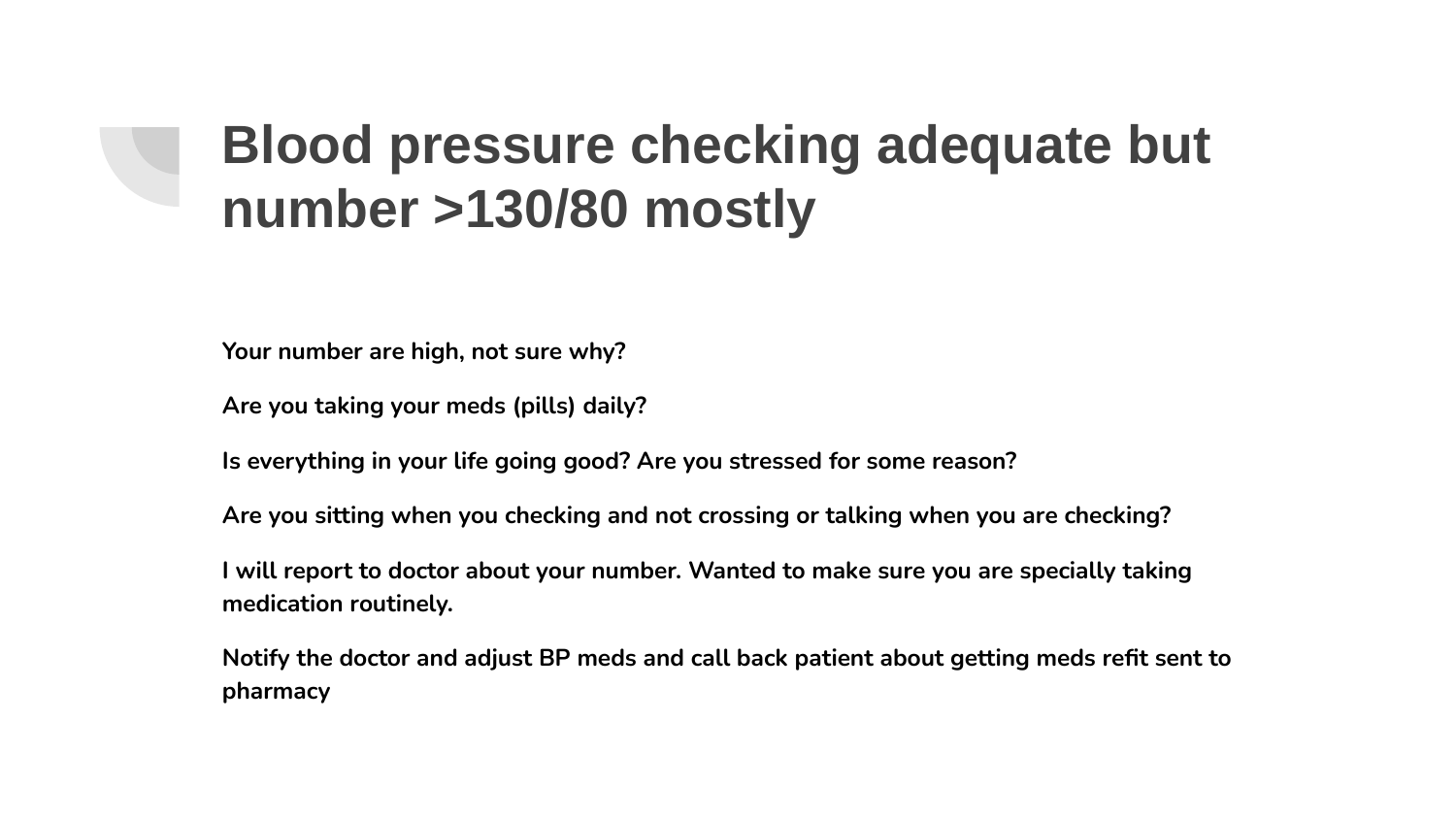

# Blood pressure checking adequate but number >130/80 mostly
Your number are high, not sure why?
Are you taking your meds (pills) daily?
Is everything in your life going good? Are you stressed for some reason?
Are you sitting when you checking and not crossing or talking when you are checking?
I will report to doctor about your number. Wanted to make sure you are specially taking medication routinely.
Notify the doctor and adjust BP meds and call back patient about getting meds refit sent to pharmacy